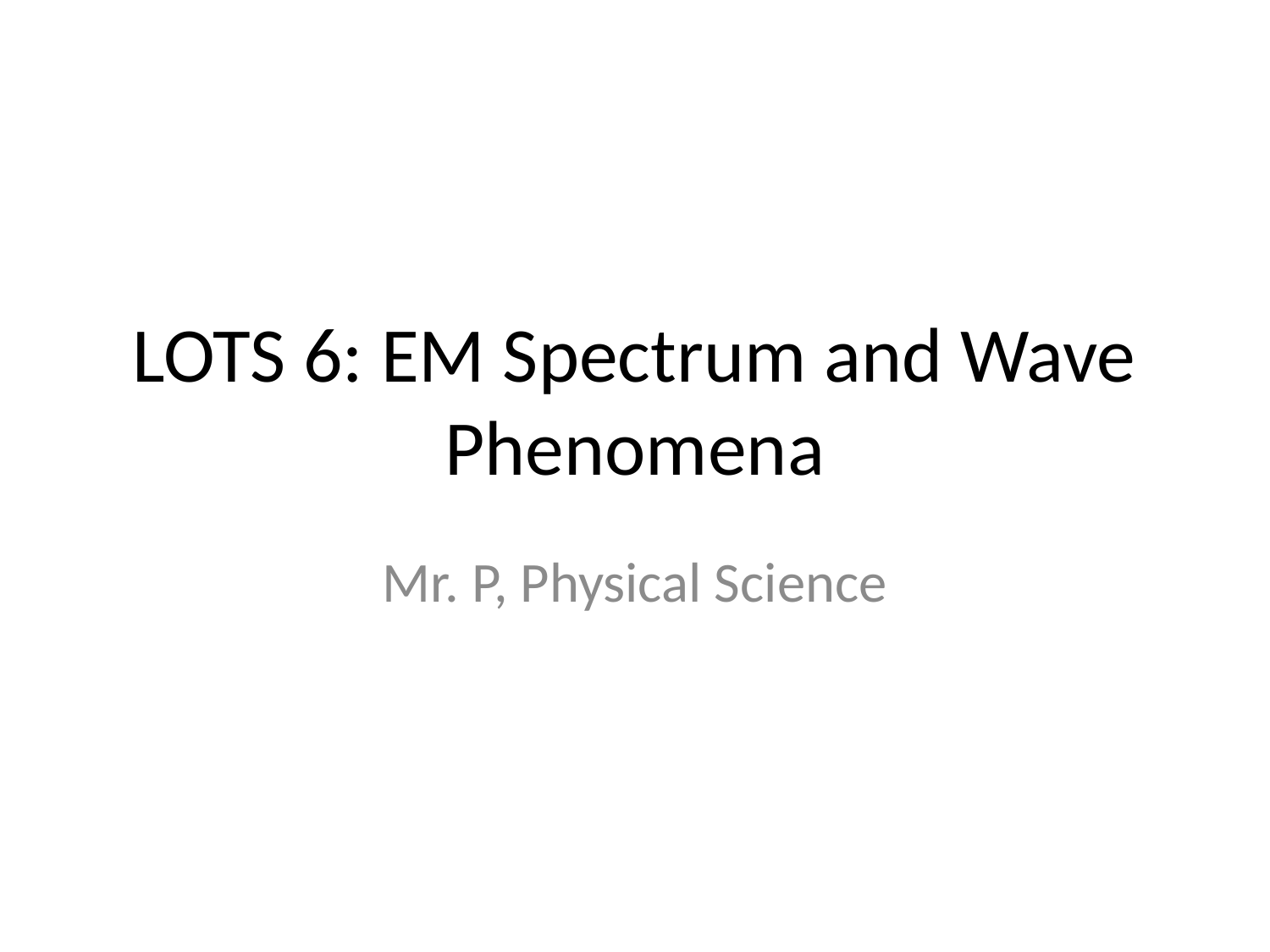

# LOTS 6: EM Spectrum and Wave Phenomena
Mr. P, Physical Science